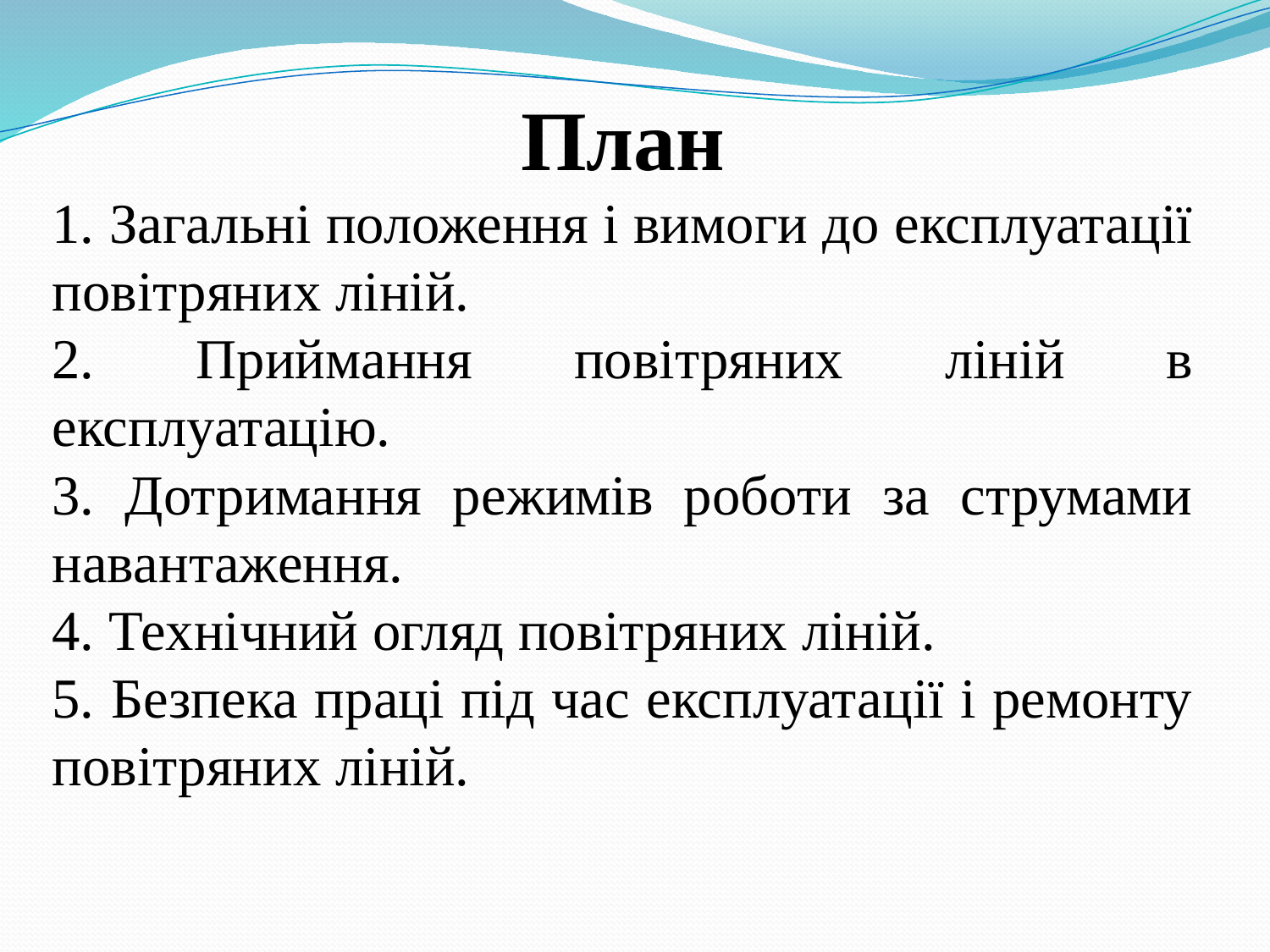

План
1. Загальні положення і вимоги до експлуатації повітряних ліній.
2. Приймання повітряних ліній в експлуатацію.
3. Дотримання режимів роботи за струмами навантаження.
4. Технічний огляд повітряних ліній.
5. Безпека праці під час експлуатації і ремонту повітряних ліній.